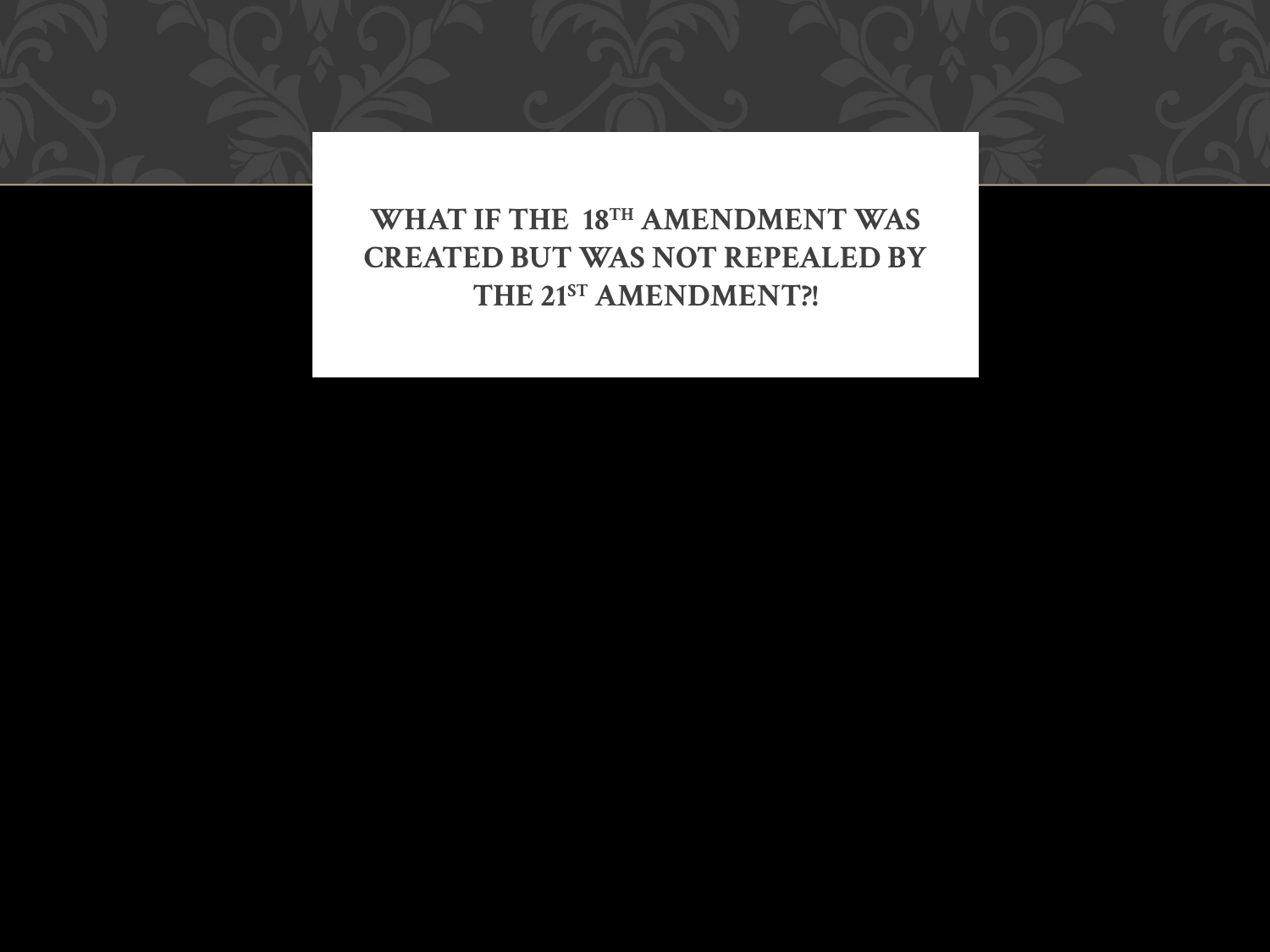

# What IF The  18th amendment was created but was not repealed by the 21st Amendment?!